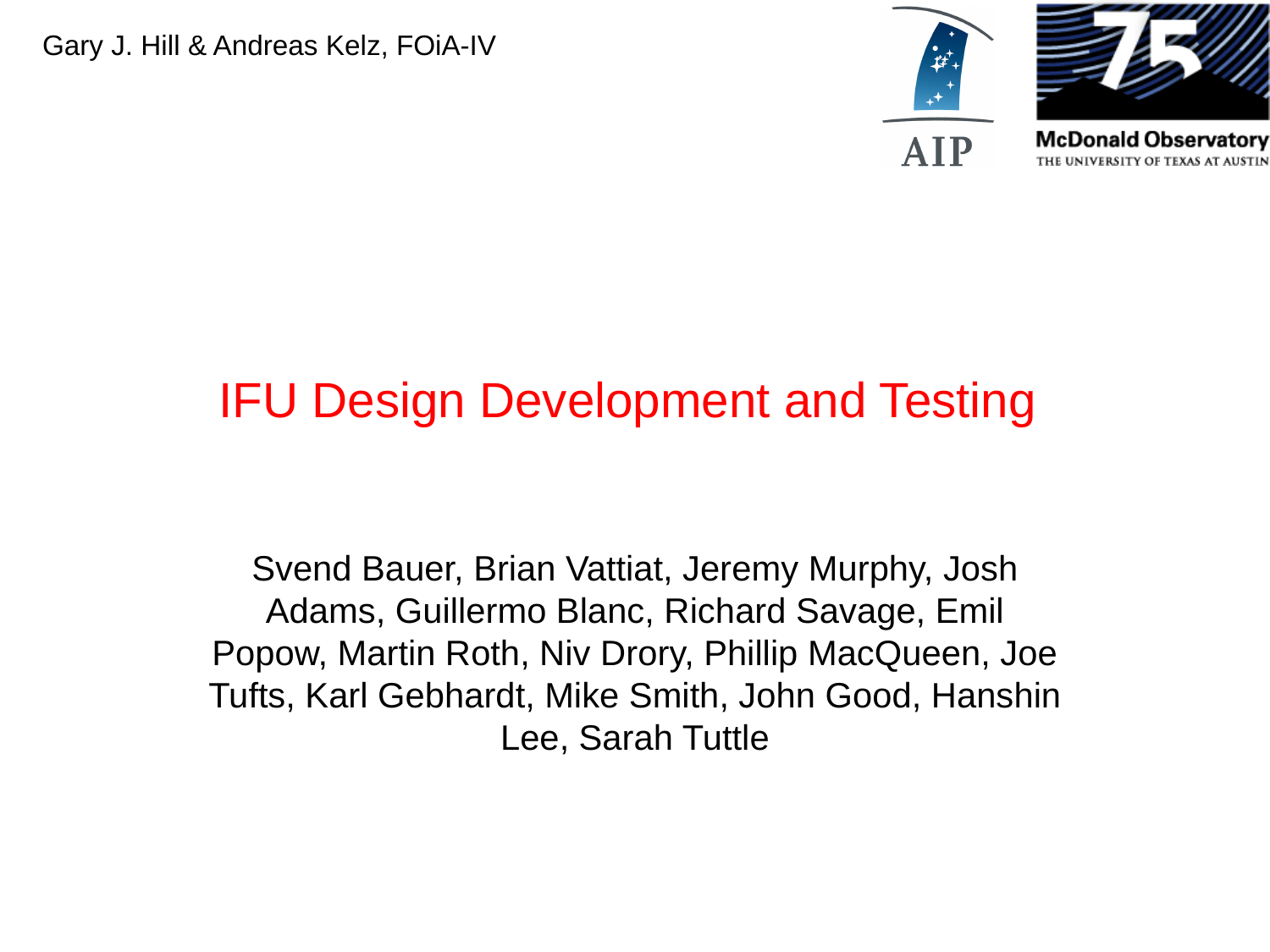

# IFU Design Development and Testing
Svend Bauer, Brian Vattiat, Jeremy Murphy, Josh Adams, Guillermo Blanc, Richard Savage, Emil Popow, Martin Roth, Niv Drory, Phillip MacQueen, Joe Tufts, Karl Gebhardt, Mike Smith, John Good, Hanshin Lee, Sarah Tuttle